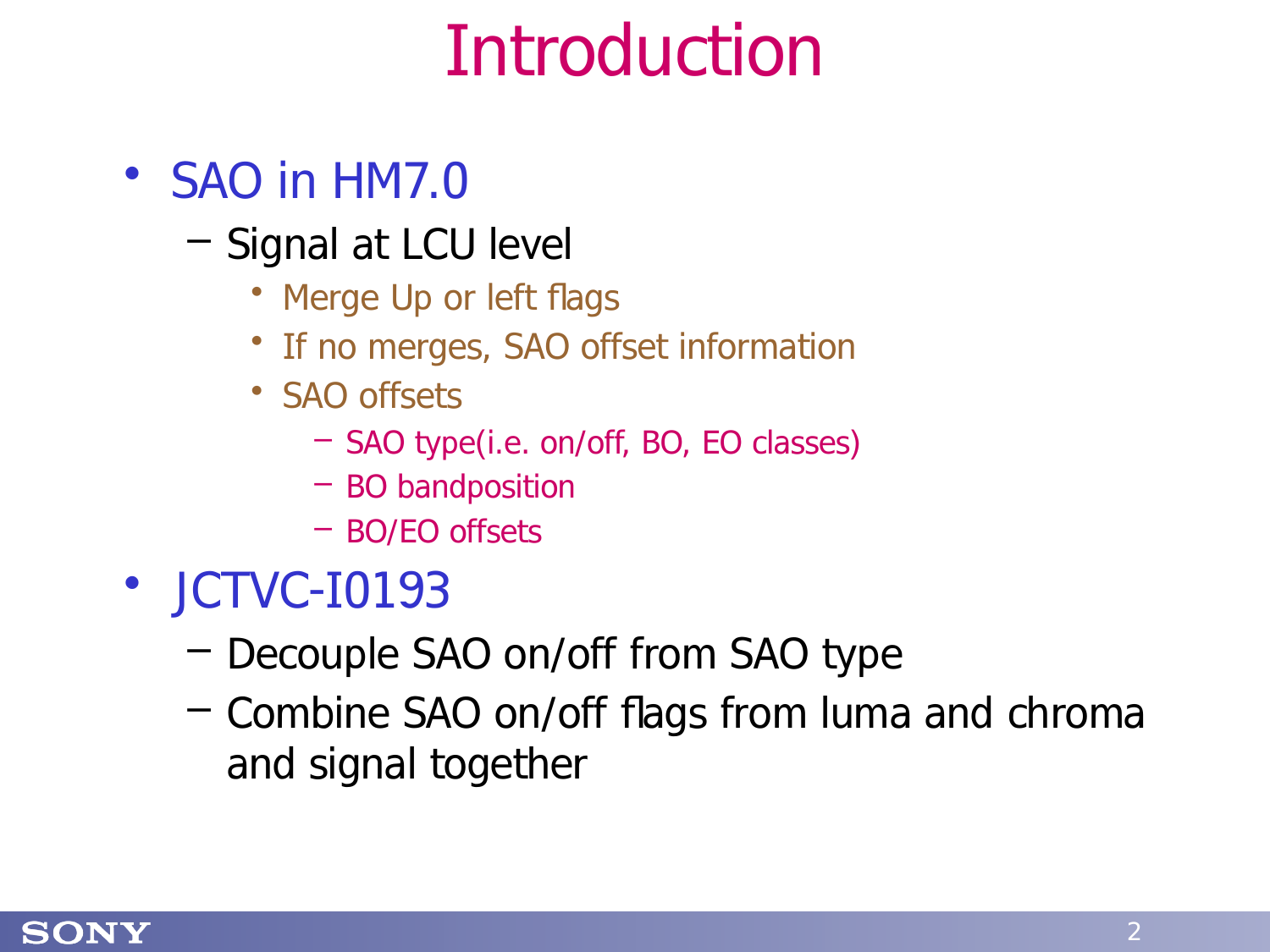

# Introduction
SAO in HM7.0
Signal at LCU level
Merge Up or left flags
If no merges, SAO offset information
SAO offsets
SAO type(i.e. on/off, BO, EO classes)
BO bandposition
BO/EO offsets
JCTVC-I0193
Decouple SAO on/off from SAO type
Combine SAO on/off flags from luma and chroma and signal together

2